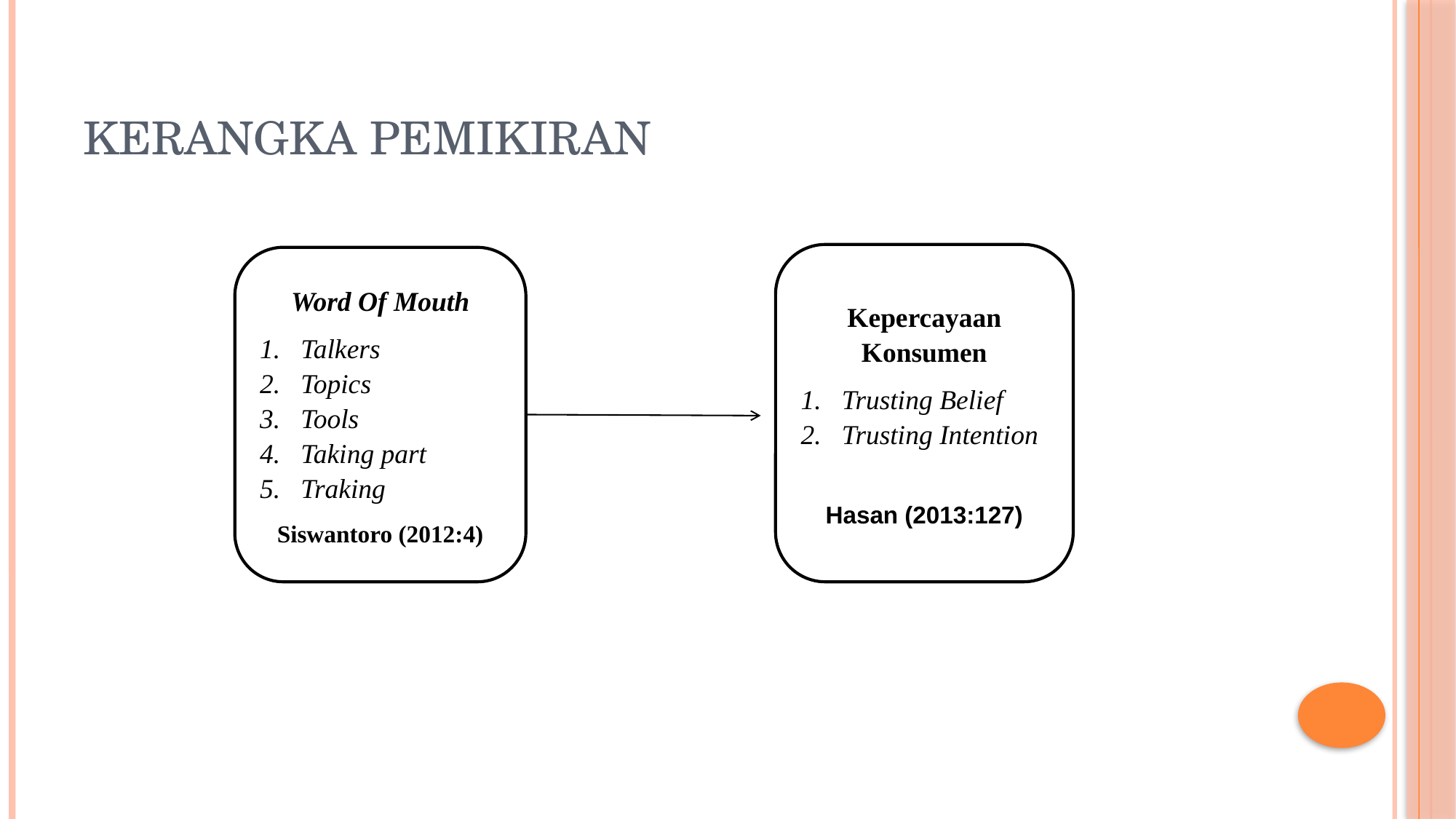

# Kerangka Pemikiran
Kepercayaan Konsumen
Trusting Belief
Trusting Intention

Hasan (2013:127)

Word Of Mouth
Talkers
Topics
Tools
Taking part
Traking
Siswantoro (2012:4)